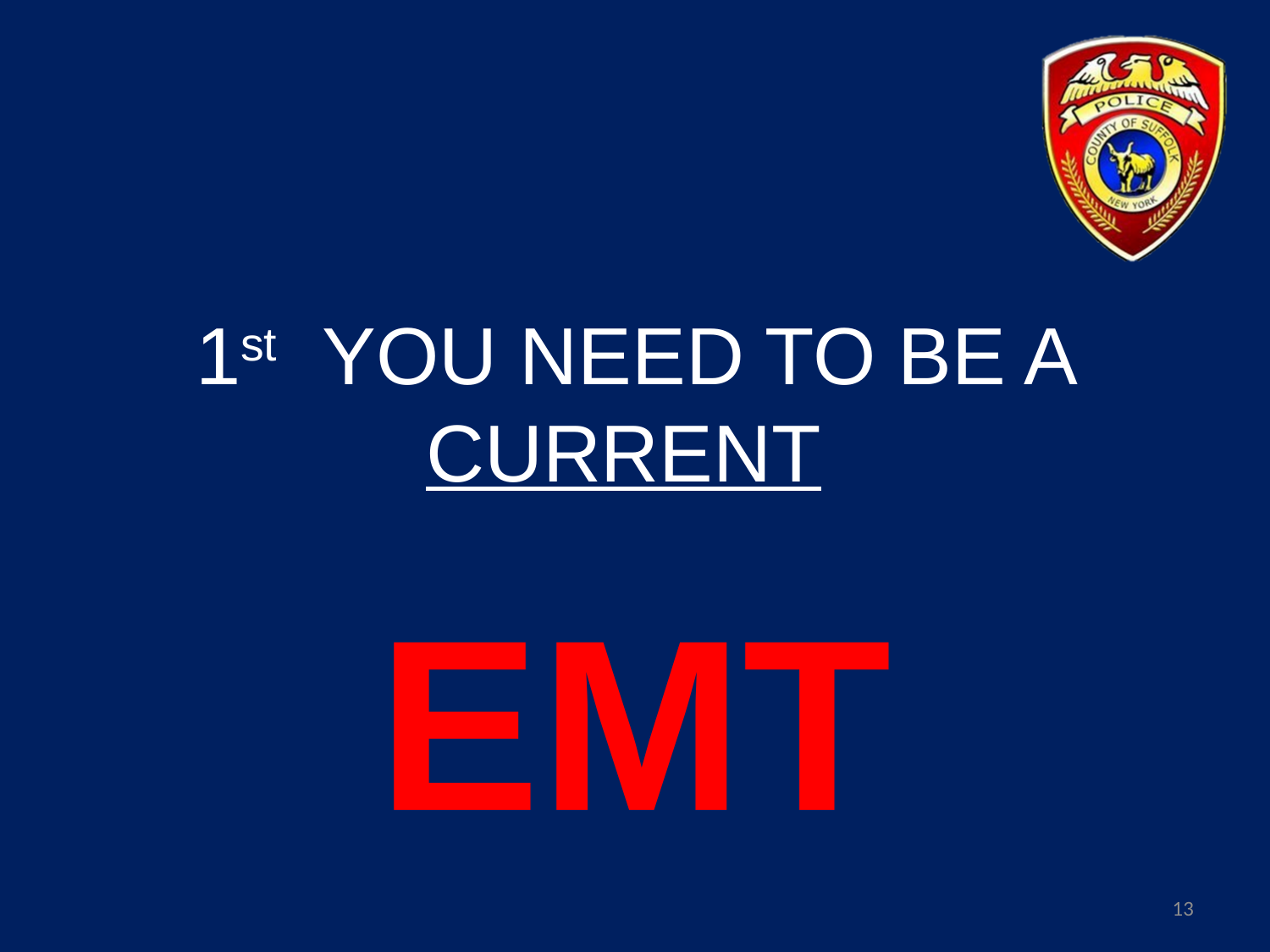

1st  You need to be a current
# EMT
13